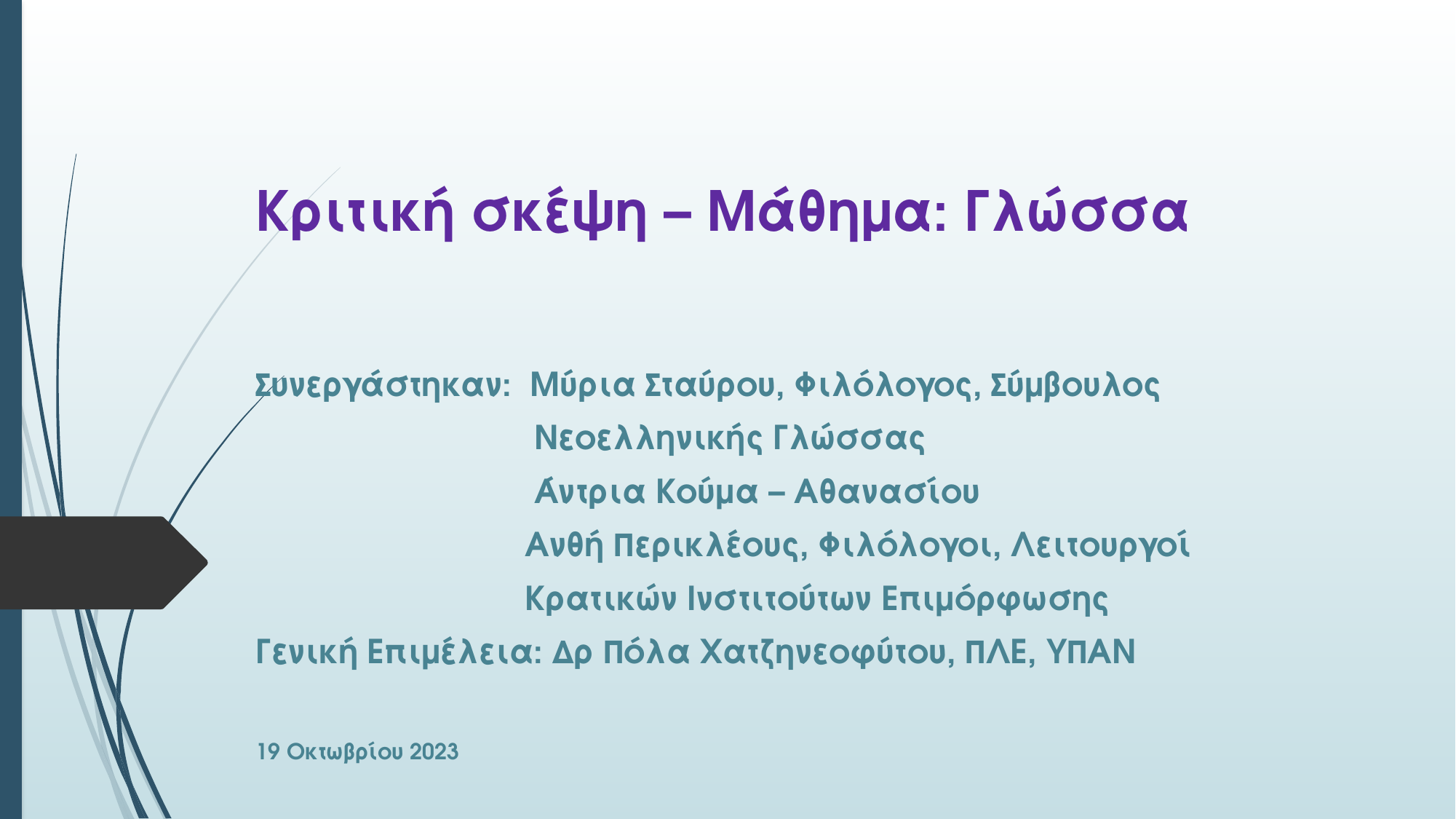

Κριτική σκέψη – Μάθημα: Γλώσσα

Συνεργάστηκαν:  Μύρια Σταύρου, Φιλόλογος, Σύμβουλος
                              Νεοελληνικής Γλώσσας
                              Άντρια Κούμα – Αθανασίου
                             Ανθή Περικλέους, Φιλόλογοι, Λειτουργοί
                             Κρατικών Ινστιτούτων Επιμόρφωσης
Γενική Επιμέλεια: Δρ Πόλα Χατζηνεοφύτου, ΠΛΕ, ΥΠΑΝ

19 Οκτωβρίου 2023